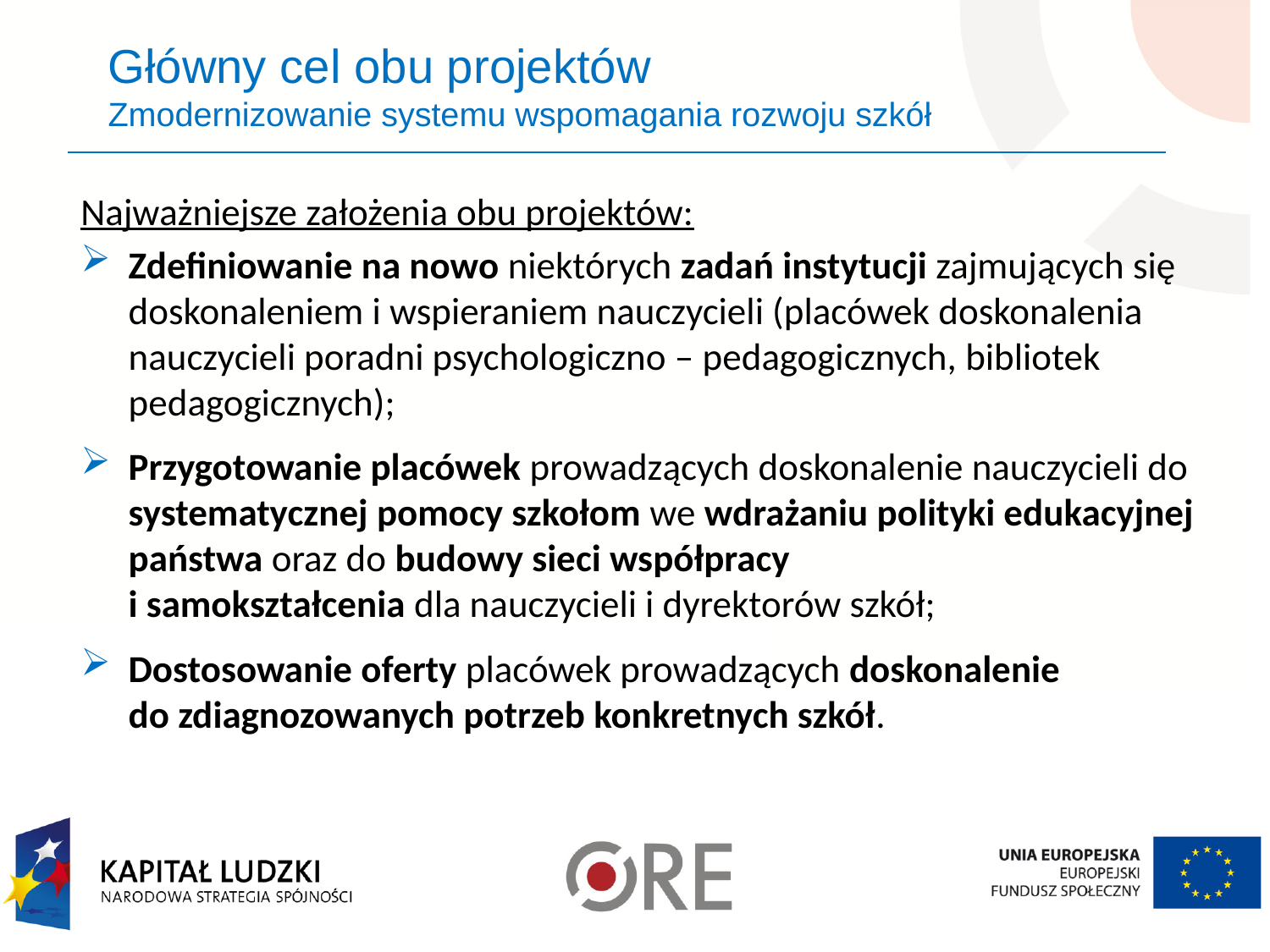

# Główny cel obu projektów Zmodernizowanie systemu wspomagania rozwoju szkół
Najważniejsze założenia obu projektów:
Zdefiniowanie na nowo niektórych zadań instytucji zajmujących się doskonaleniem i wspieraniem nauczycieli (placówek doskonalenia nauczycieli poradni psychologiczno – pedagogicznych, bibliotek pedagogicznych);
Przygotowanie placówek prowadzących doskonalenie nauczycieli do systematycznej pomocy szkołom we wdrażaniu polityki edukacyjnej państwa oraz do budowy sieci współpracy
i samokształcenia dla nauczycieli i dyrektorów szkół;
Dostosowanie oferty placówek prowadzących doskonalenie
do zdiagnozowanych potrzeb konkretnych szkół.